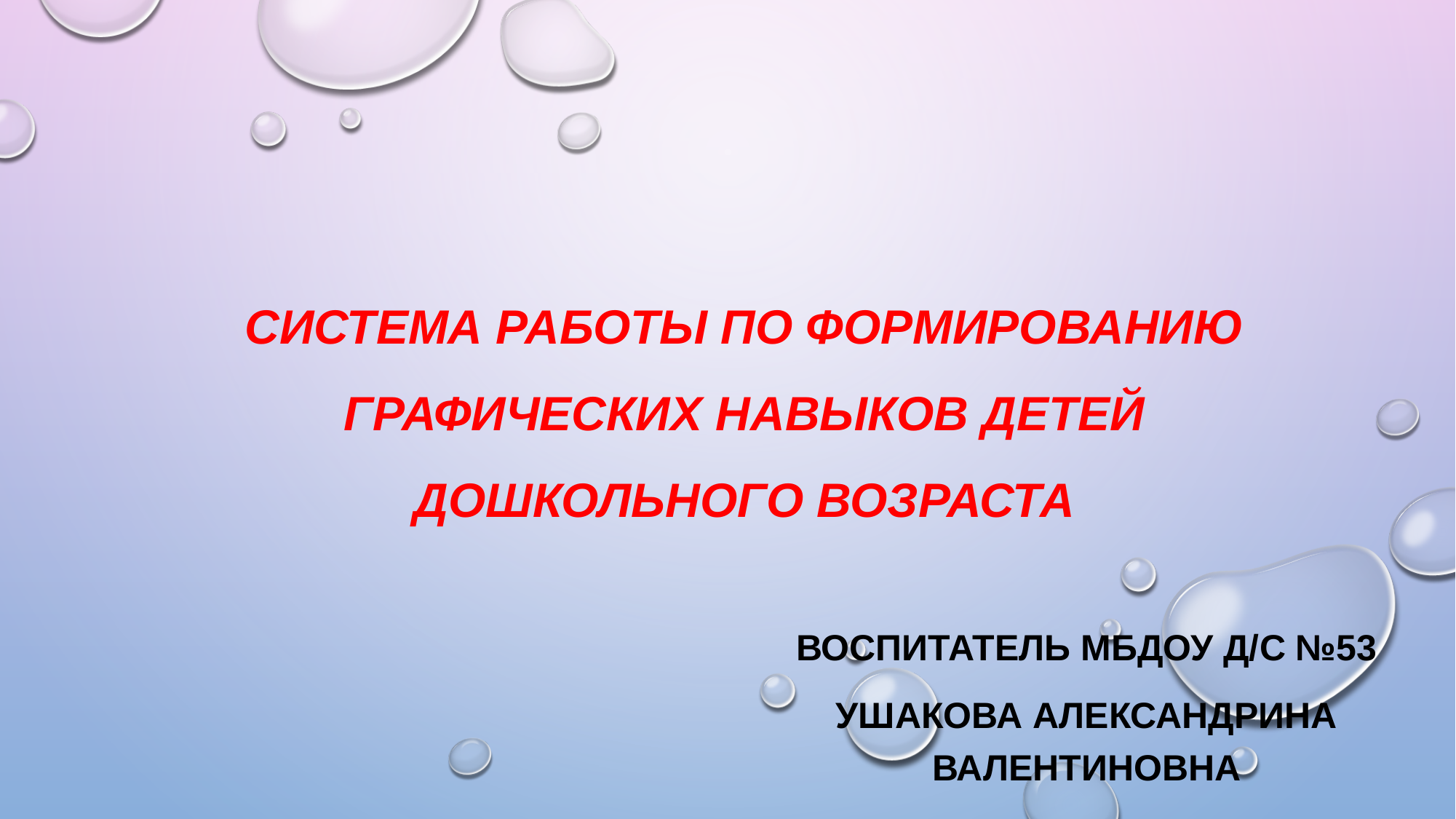

# СИСТЕМА РАБОТЫ ПО ФОРМИРОВАНИЮ ГРАФИЧЕСКИХ НАВЫКОВ ДЕТЕЙ ДОШКОЛЬНОГО ВОЗРАСТА
Воспитатель МБДОУ Д/С №53
УШАКОВА АЛЕКСАНДРИНА ВАЛЕНТИНОВНА